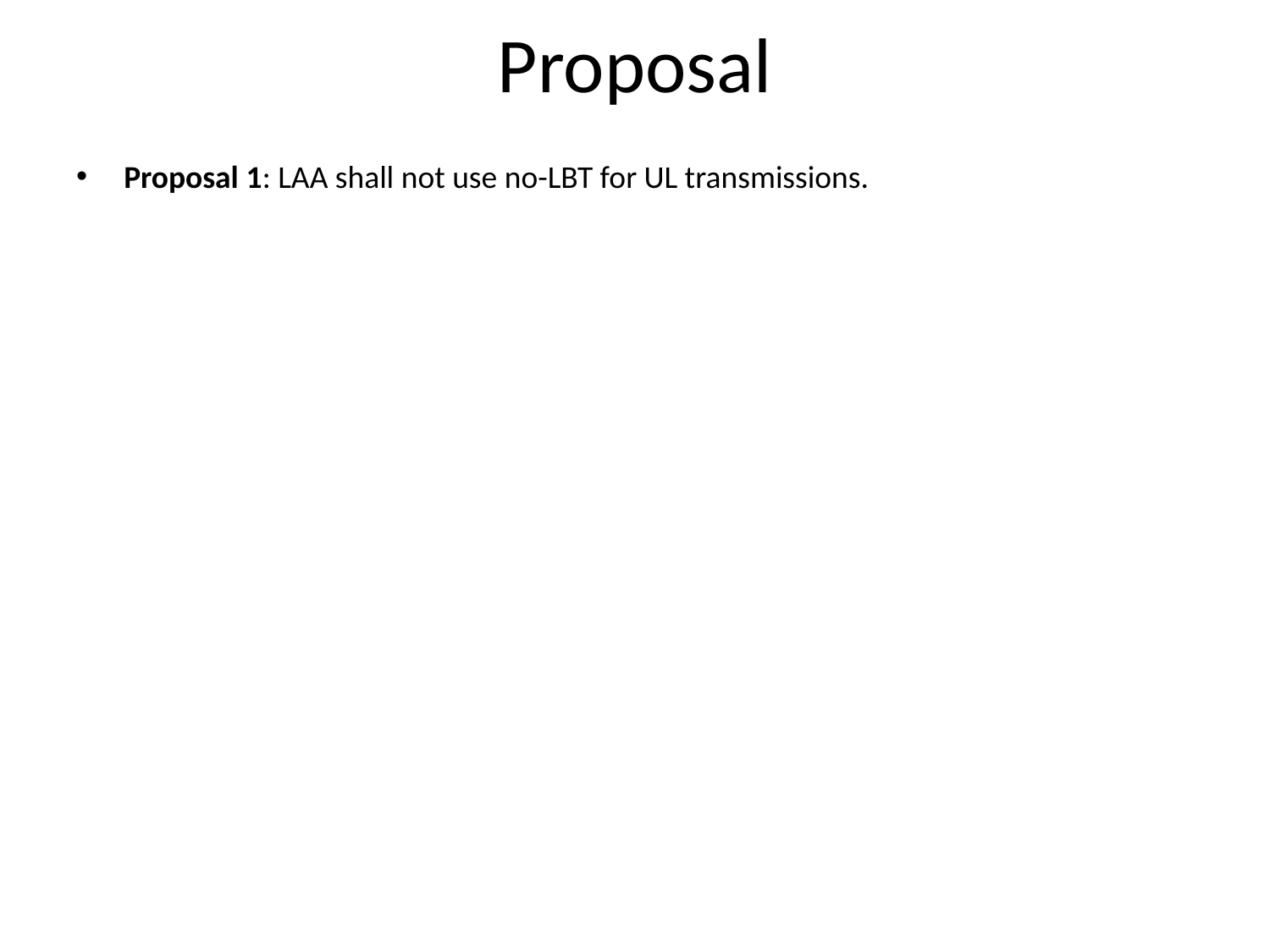

# Proposal

Proposal 1: LAA shall not use no-LBT for UL transmissions.